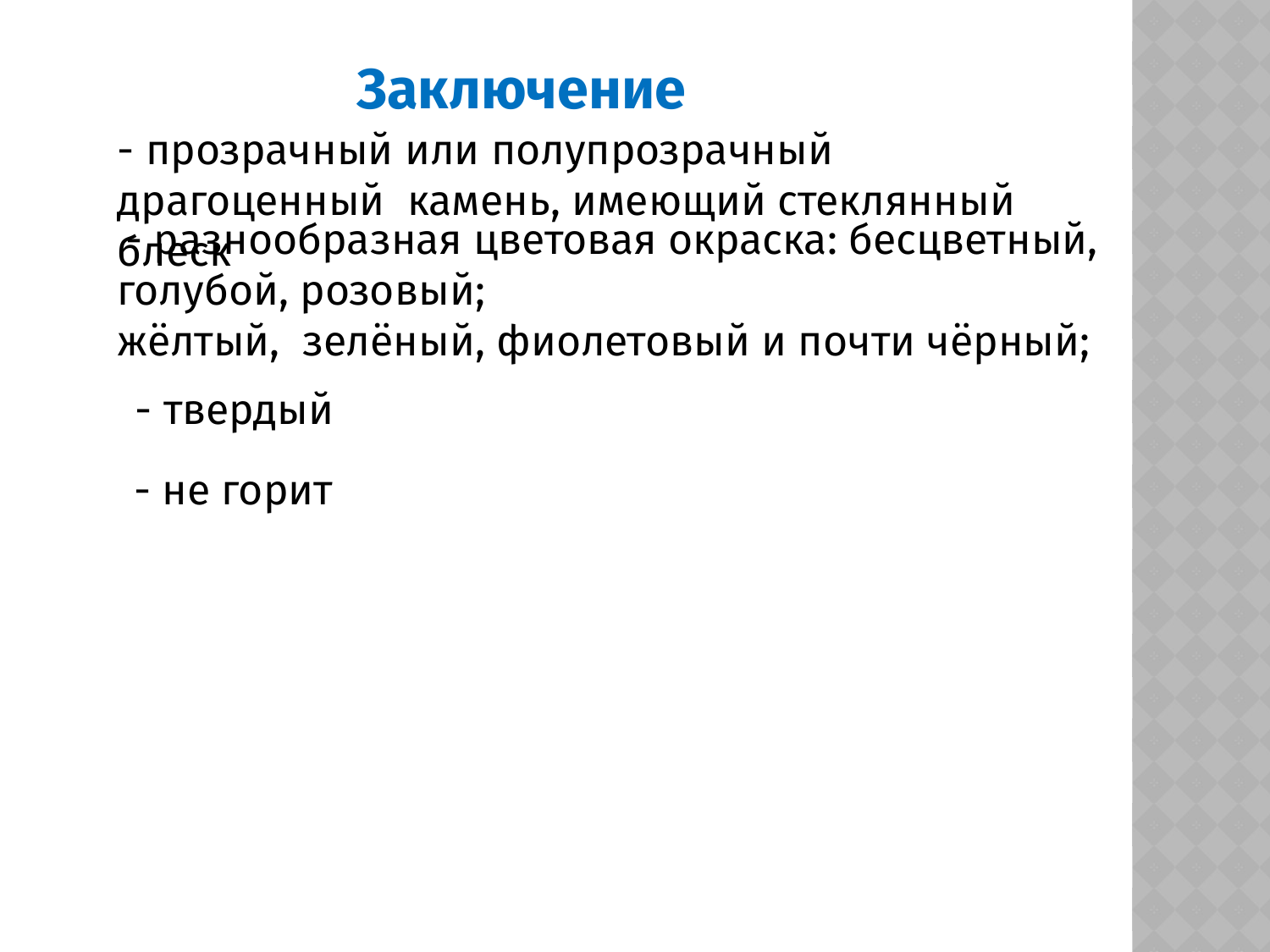

Заключение
- прозрачный или полупрозрачный  драгоценный  камень, имеющий стеклянный блеск
 - разнообразная цветовая окраска: бесцветный, голубой, розовый;
жёлтый,  зелёный, фиолетовый и почти чёрный;
- твердый
- не горит